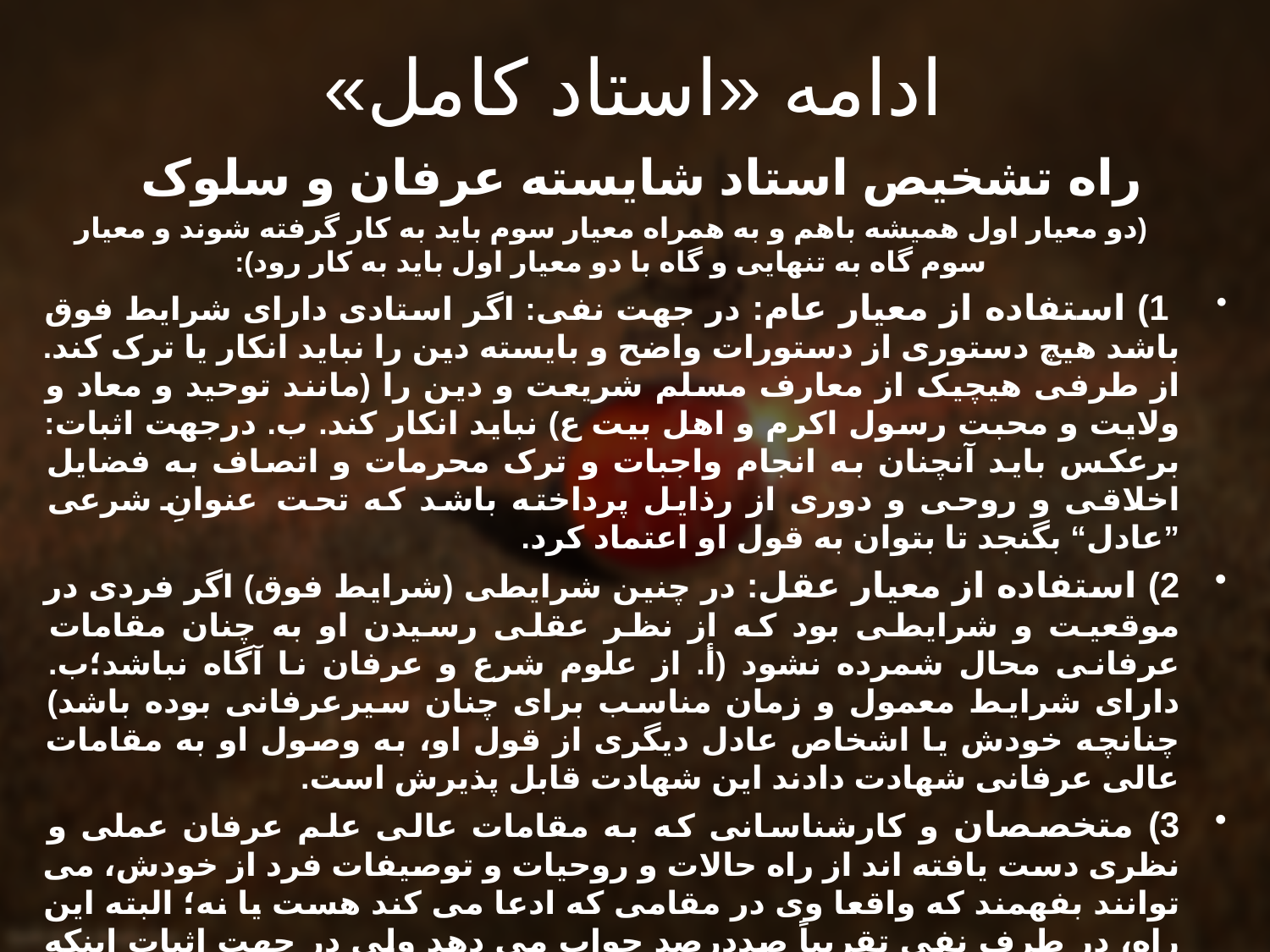

# ادامه «استاد کامل»
راه تشخیص استاد شایسته عرفان و سلوک
      (دو معیار اول همیشه باهم و به همراه معیار سوم باید به کار گرفته شوند و معیار سوم گاه به تنهایی و گاه با دو معیار اول باید به کار رود):
 1) استفاده از معیار عام: در جهت نفی: اگر استادی دارای شرایط فوق باشد هیچ دستوری از دستورات واضح و بایسته دین را نباید انکار یا ترک کند. از طرفی هیچیک از معارف مسلم شریعت و دین را (مانند توحید و معاد و ولایت و محبت رسول اکرم و اهل بیت ع) نباید انکار کند. ب. درجهت اثبات: برعکس باید آنچنان به انجام واجبات و ترک محرمات و اتصاف به فضایل اخلاقی و روحی و دوری از رذایل پرداخته باشد که تحت عنوانِ شرعی ”عادل“ بگنجد تا بتوان به قول او اعتماد کرد.
2) استفاده از معیار عقل: در چنین شرایطی (شرایط فوق) اگر فردی در موقعیت و شرایطی بود که از نظر عقلی رسیدن او به چنان مقامات عرفانی محال شمرده نشود (أ. از علوم شرع و عرفان نا آگاه نباشد؛ب. دارای شرایط معمول و زمان مناسب برای چنان سیرعرفانی بوده باشد) چنانچه خودش یا اشخاص عادل دیگری از قول او، به وصول او به مقامات عالی عرفانی شهادت دادند این شهادت قابل پذیرش است.
3) متخصصان و کارشناسانی که به مقامات عالی علم عرفان عملی و نظری دست یافته اند از راه حالات و روحیات و توصیفات فرد از خودش، می توانند بفهمند که واقعا وی در مقامی که ادعا می کند هست یا نه؛ البته این راه، در طرف نفی تقریباً صددرصد جواب می دهد ولی در جهت اثبات اینکه فردی واقعا در مقام ادعاشده هست، درصد بسیار پایینی خطا می کند. (در جایی که فرد مدعی خودش از عالمان عالی عرفان است و آنچنان افعال و اقوال خود را با نشانه های عارفان والامقام تطبیق می دهد که عالمان دیگر نیز دچار خطا می شوند) ولذا در جهت اثبات بهتر است این معیار، به همراه معیارهای قبلی به کار گرفته شود.